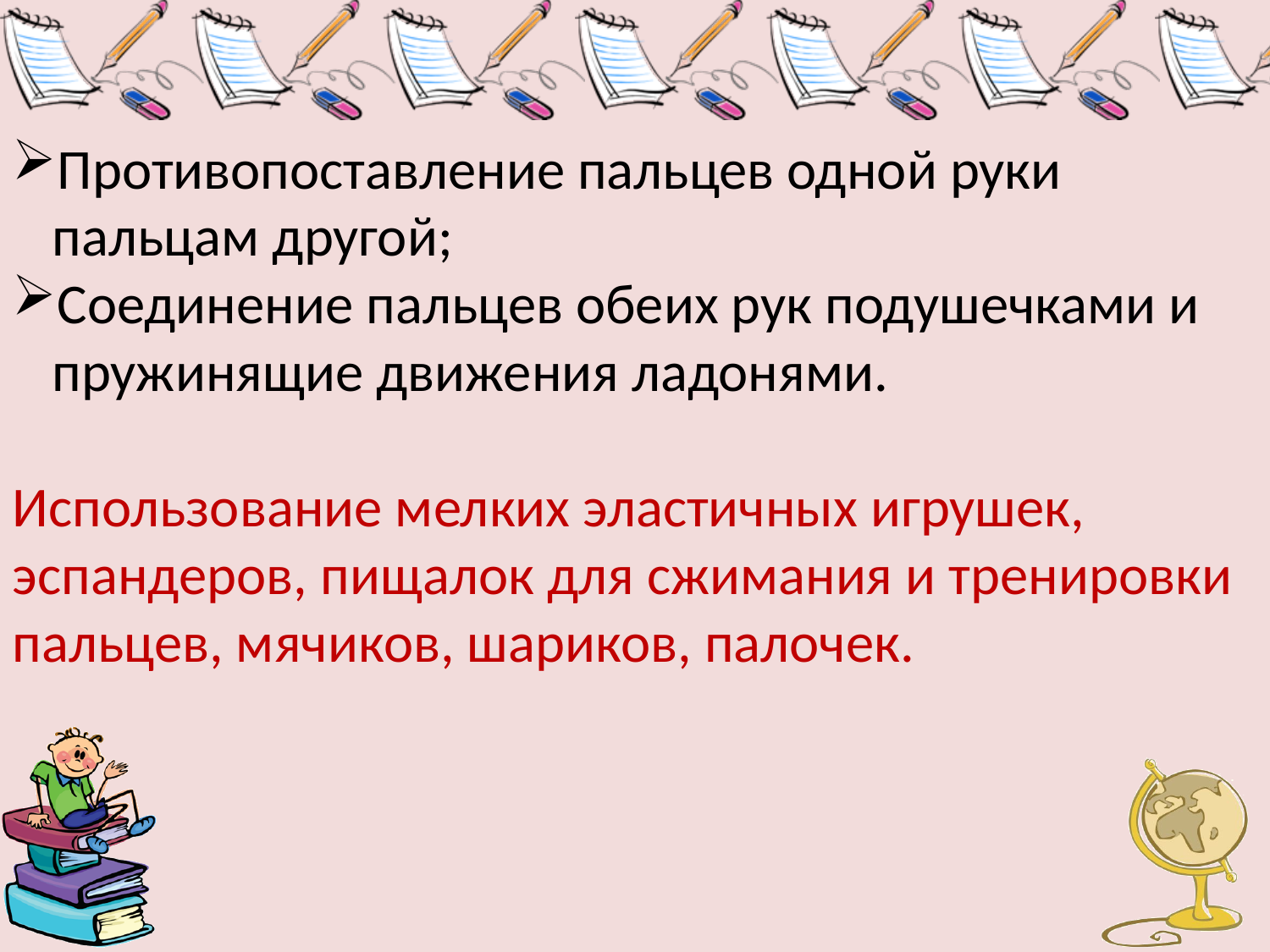

Противопоставление пальцев одной руки пальцам другой;
Соединение пальцев обеих рук подушечками и пружинящие движения ладонями.

Использование мелких эластичных игрушек, эспандеров, пищалок для сжимания и тренировки пальцев, мячиков, шариков, палочек.